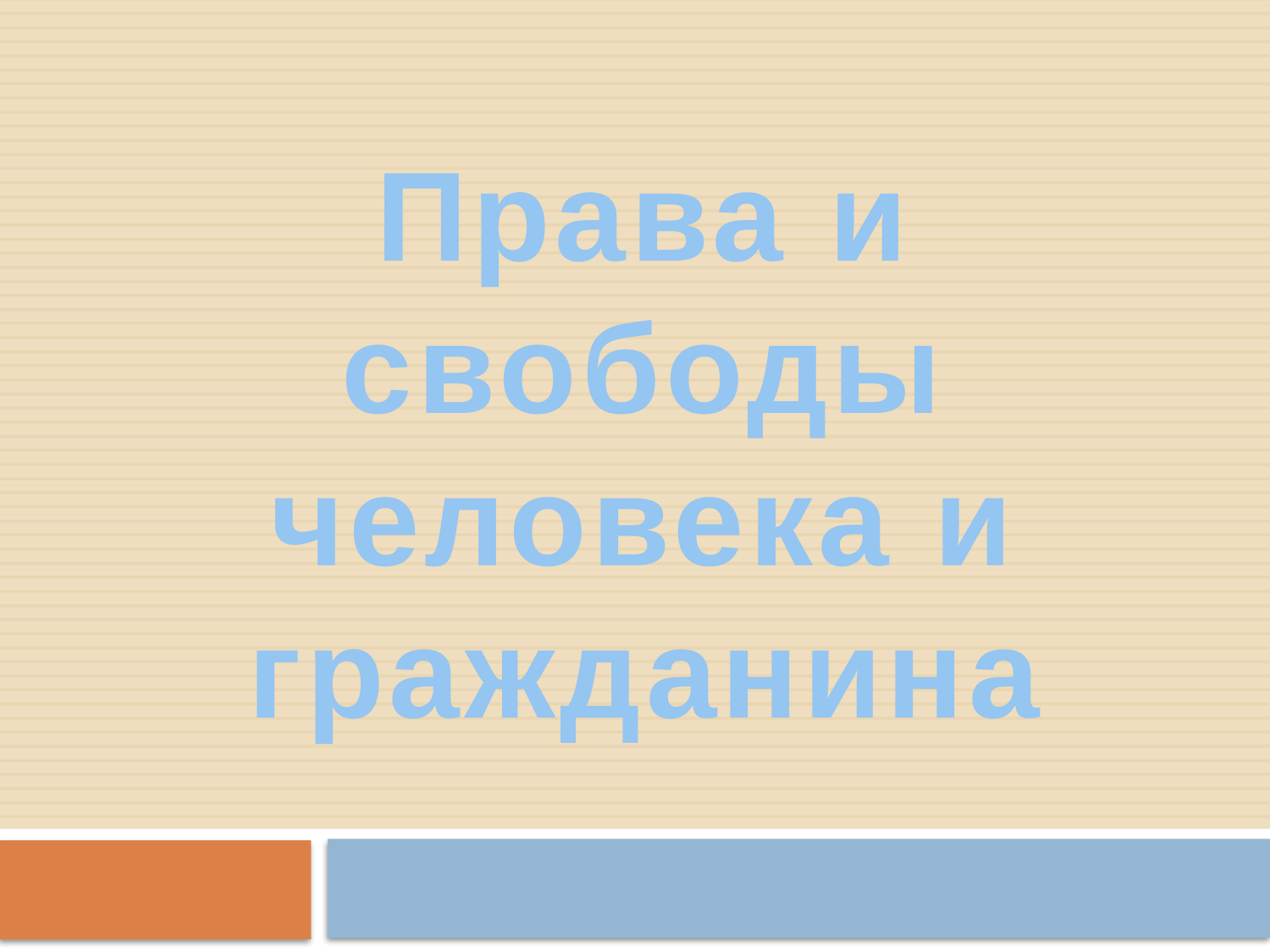

# Права и свободы человека и гражданина